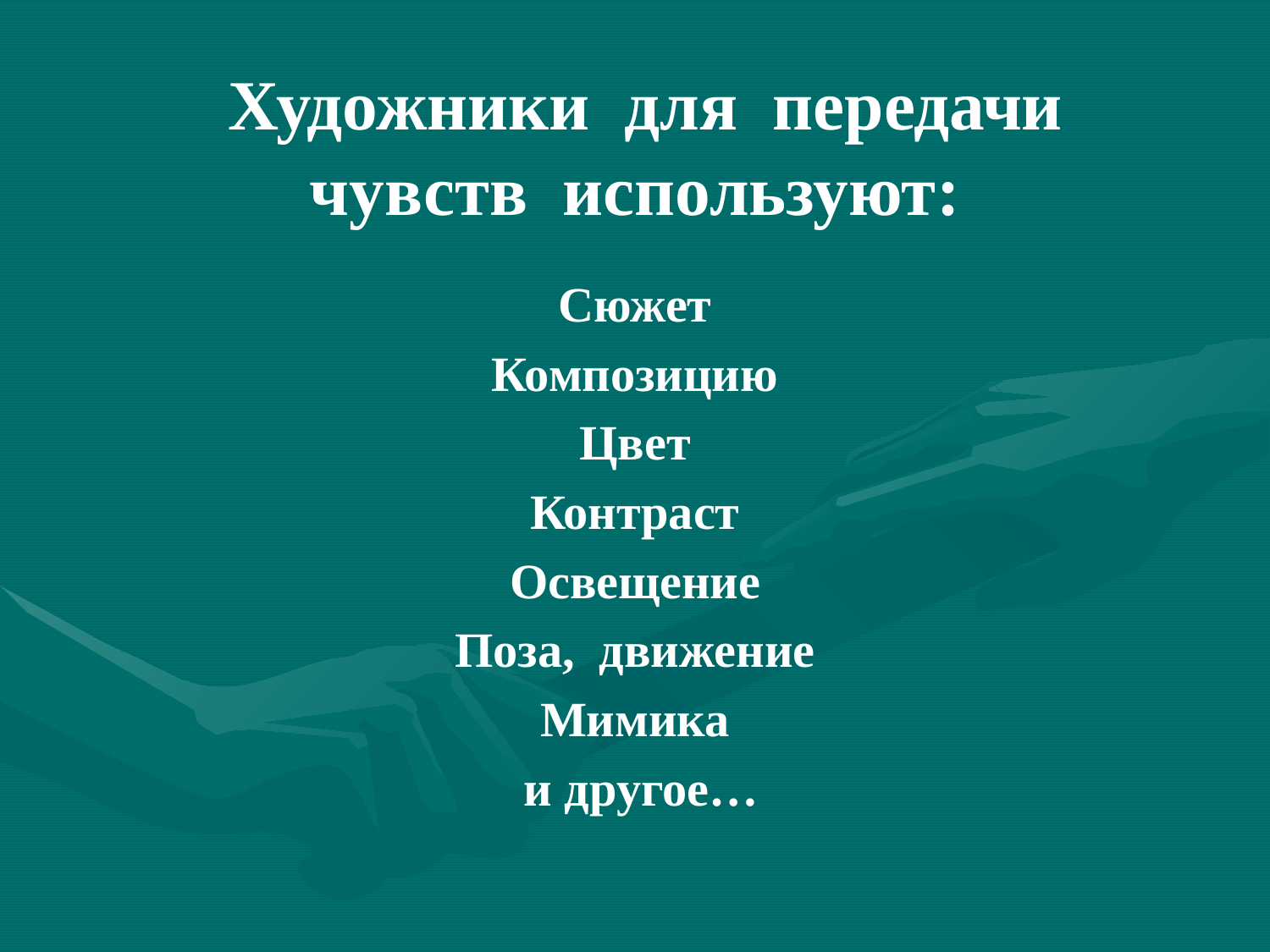

# Художники  для  передачи  чувств  используют:
Сюжет
Композицию
Цвет
Контраст
Освещение
Поза,  движение
Мимика
 и другое…